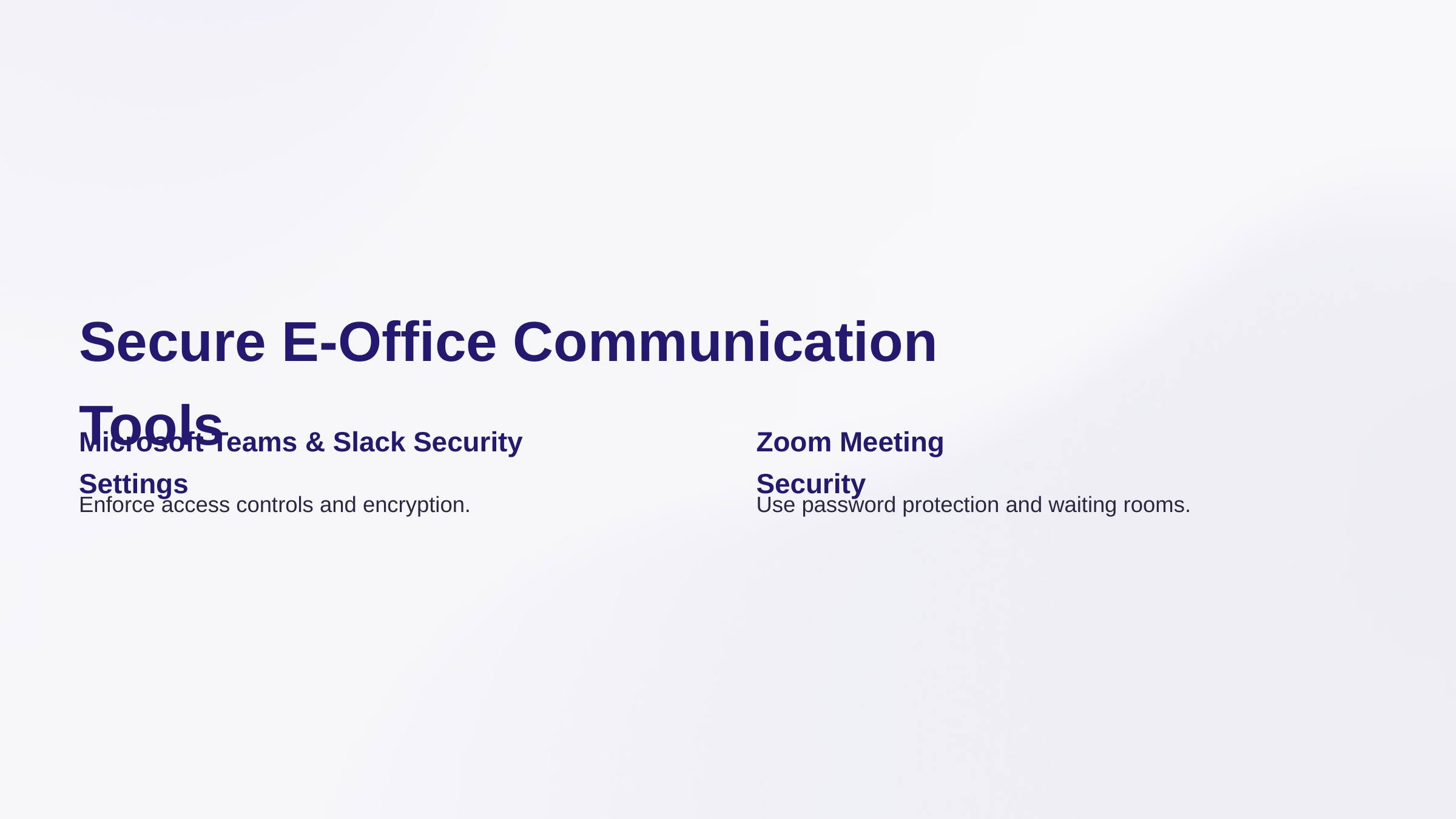

Secure E-Office Communication Tools
Microsoft Teams & Slack Security Settings
Zoom Meeting Security
Enforce access controls and encryption.
Use password protection and waiting rooms.